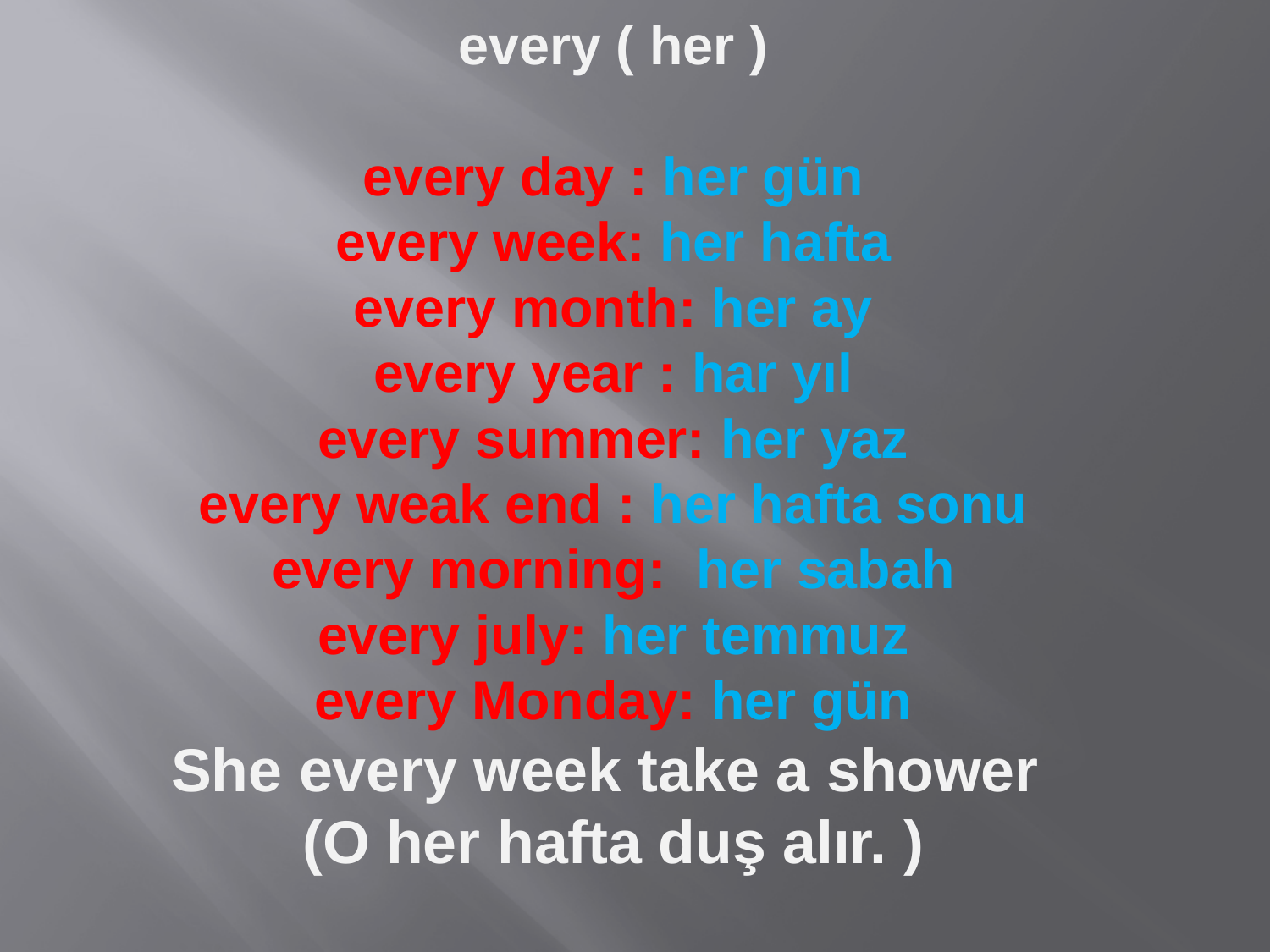

# every ( her ) every day : her gün every week: her hafta every month: her ay every year : har yıl every summer: her yaz every weak end : her hafta sonu every morning:  her sabah every july: her temmuz every Monday: her gün She every week take a shower (O her hafta duş alır. )